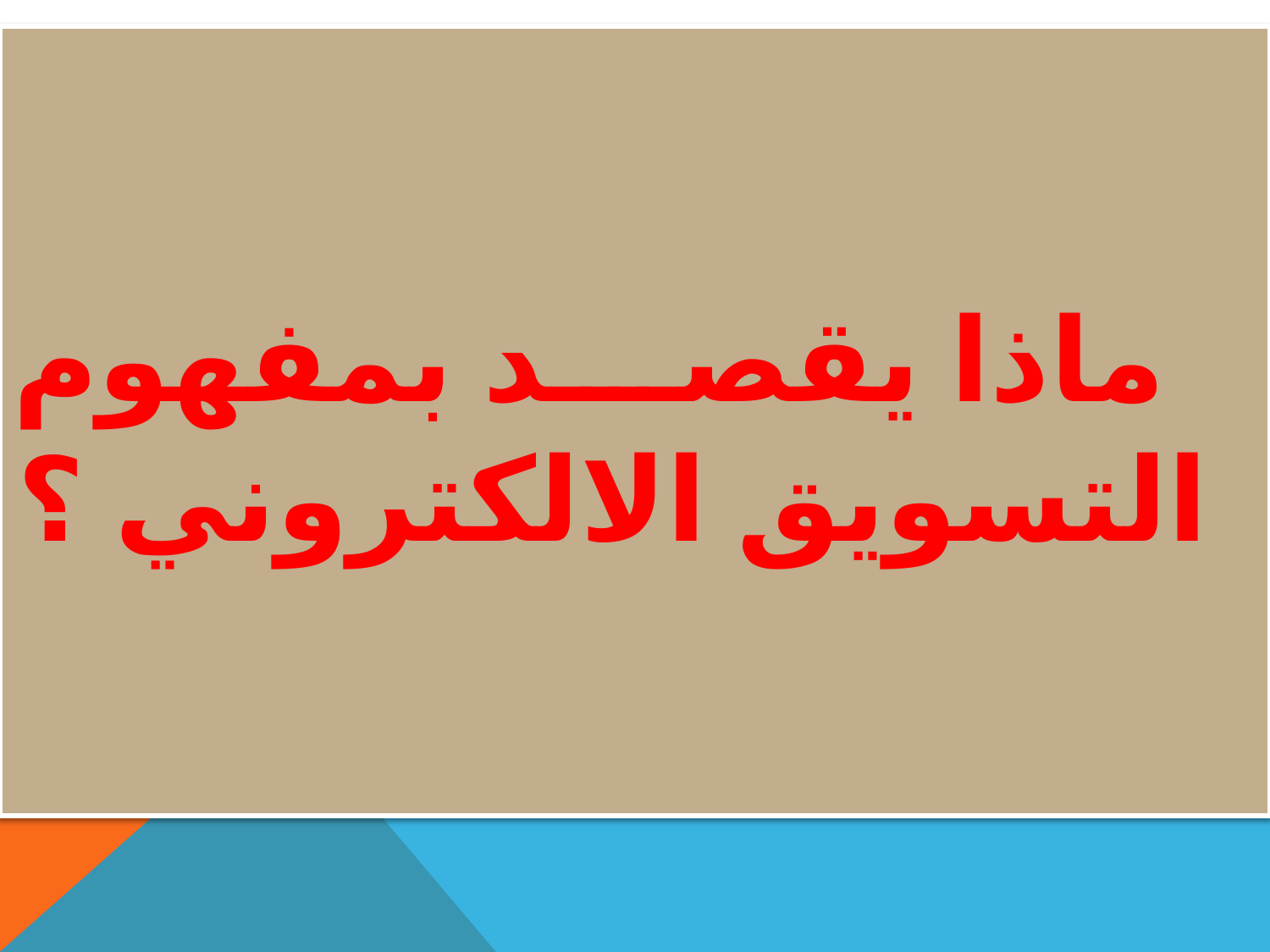

ماذا يقصد بمفهوم التسويق الالكتروني ؟
#